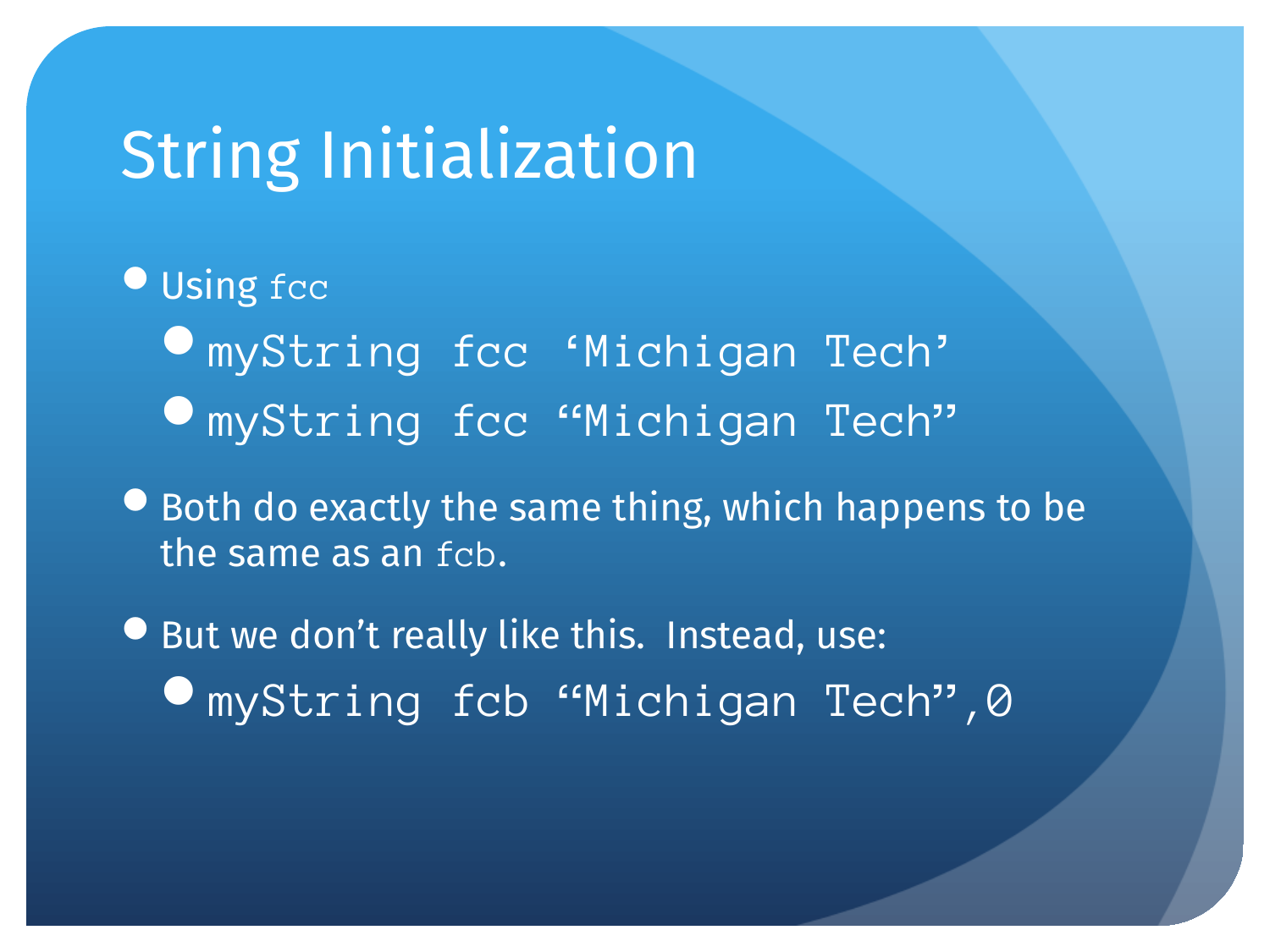

# String Initialization
Using fcc
myString fcc ‘Michigan Tech’
myString fcc “Michigan Tech”
Both do exactly the same thing, which happens to be the same as an fcb.
But we don’t really like this.  Instead, use:
myString fcb “Michigan Tech”,0